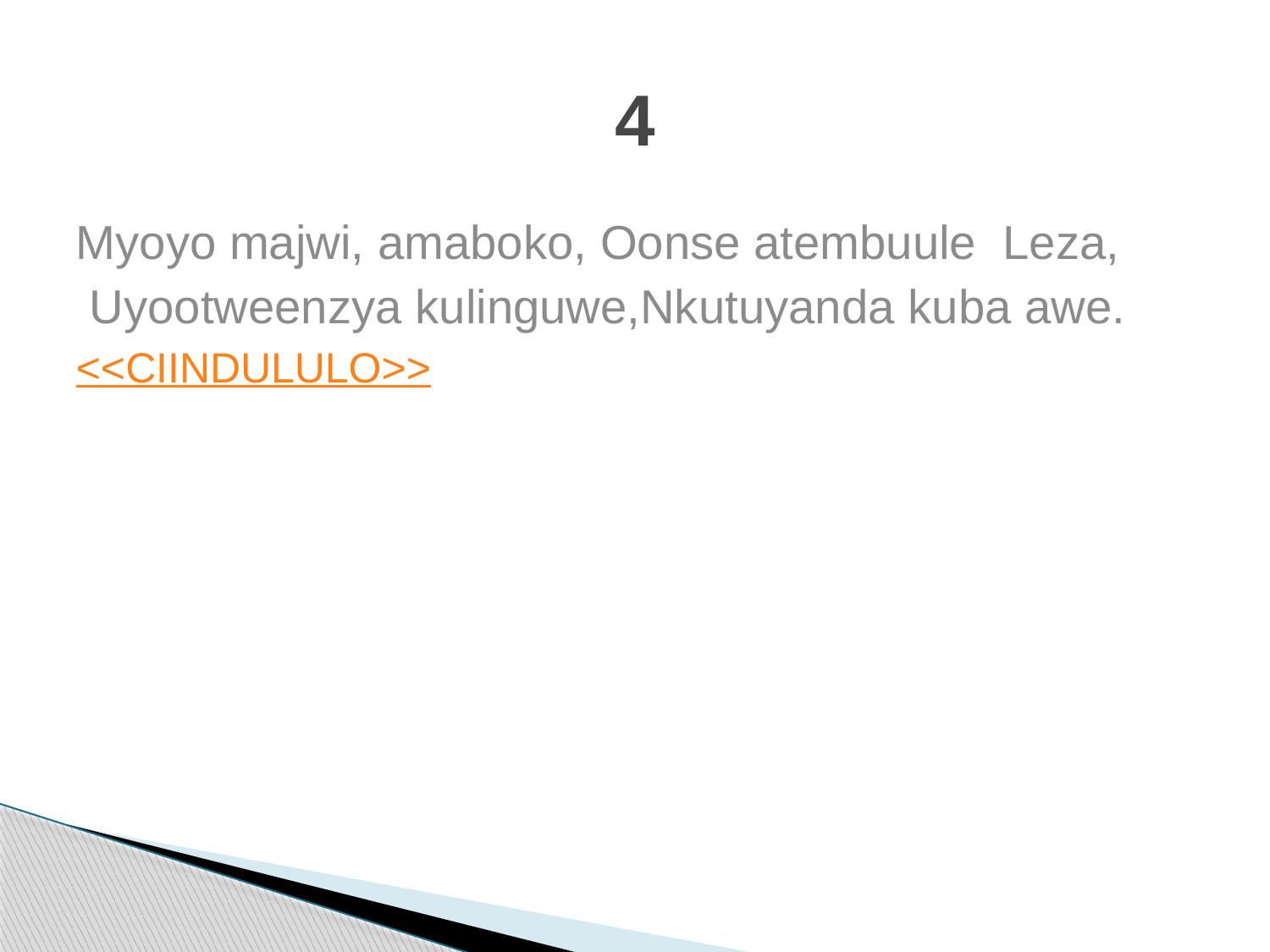

# 4
Myoyo majwi, amaboko, Oonse atembuule  Leza,
 Uyootweenzya kulinguwe,Nkutuyanda kuba awe.
<<CIINDULULO>>